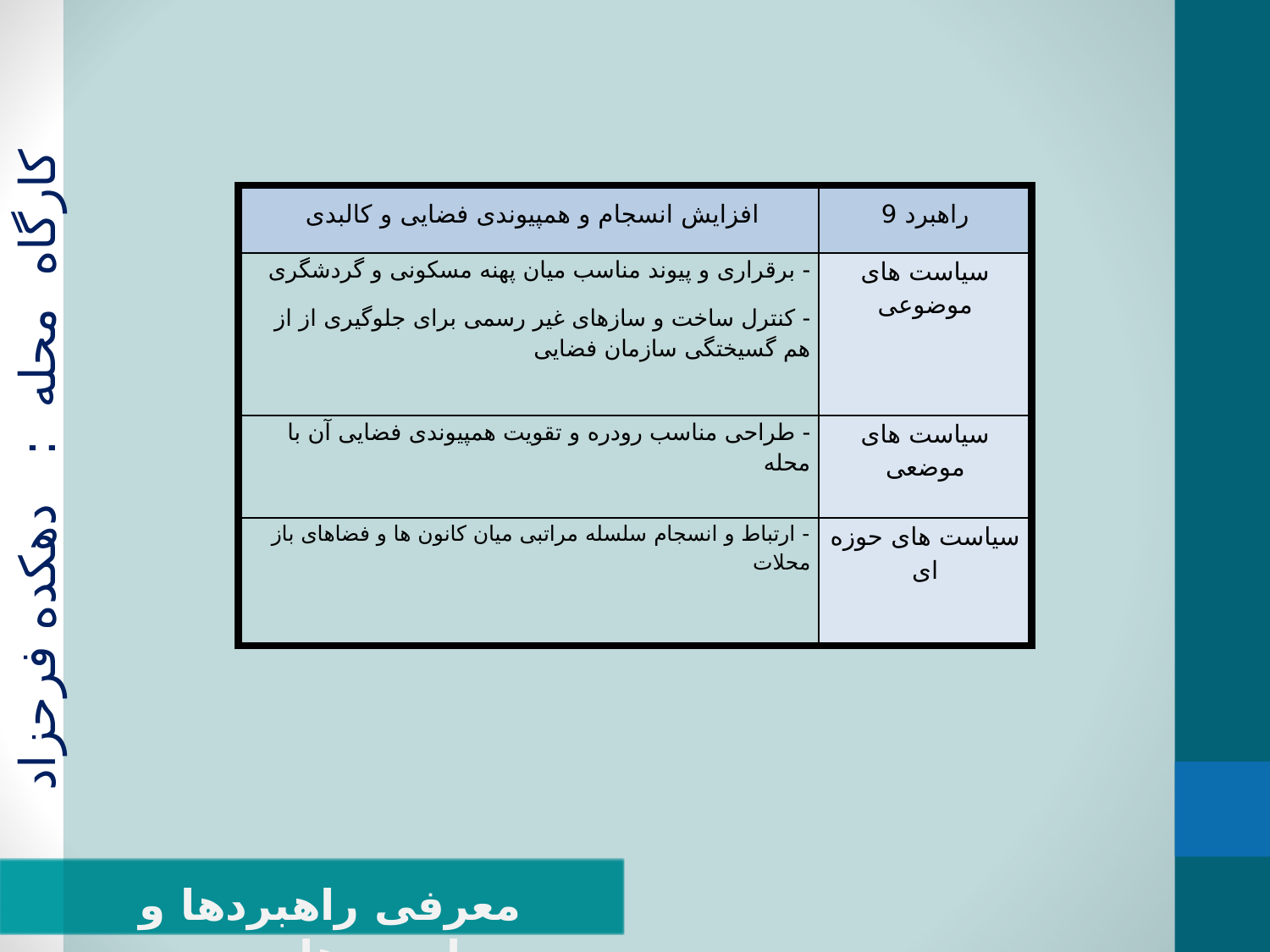

| افزایش انسجام و همپیوندی فضایی و کالبدی | راهبرد 9 |
| --- | --- |
| - برقراری و پیوند مناسب میان پهنه مسکونی و گردشگری - کنترل ساخت و سازهای غیر رسمی برای جلوگیری از از هم گسیختگی سازمان فضایی | سیاست های موضوعی |
| - طراحی مناسب رودره و تقویت همپیوندی فضایی آن با محله | سیاست های موضعی |
| - ارتباط و انسجام سلسله مراتبی میان کانون ها و فضاهای باز محلات | سیاست های حوزه ای |
کارگاه  محله  :   دهکده فرحزاد

معرفی راهبردها و سیاست ها